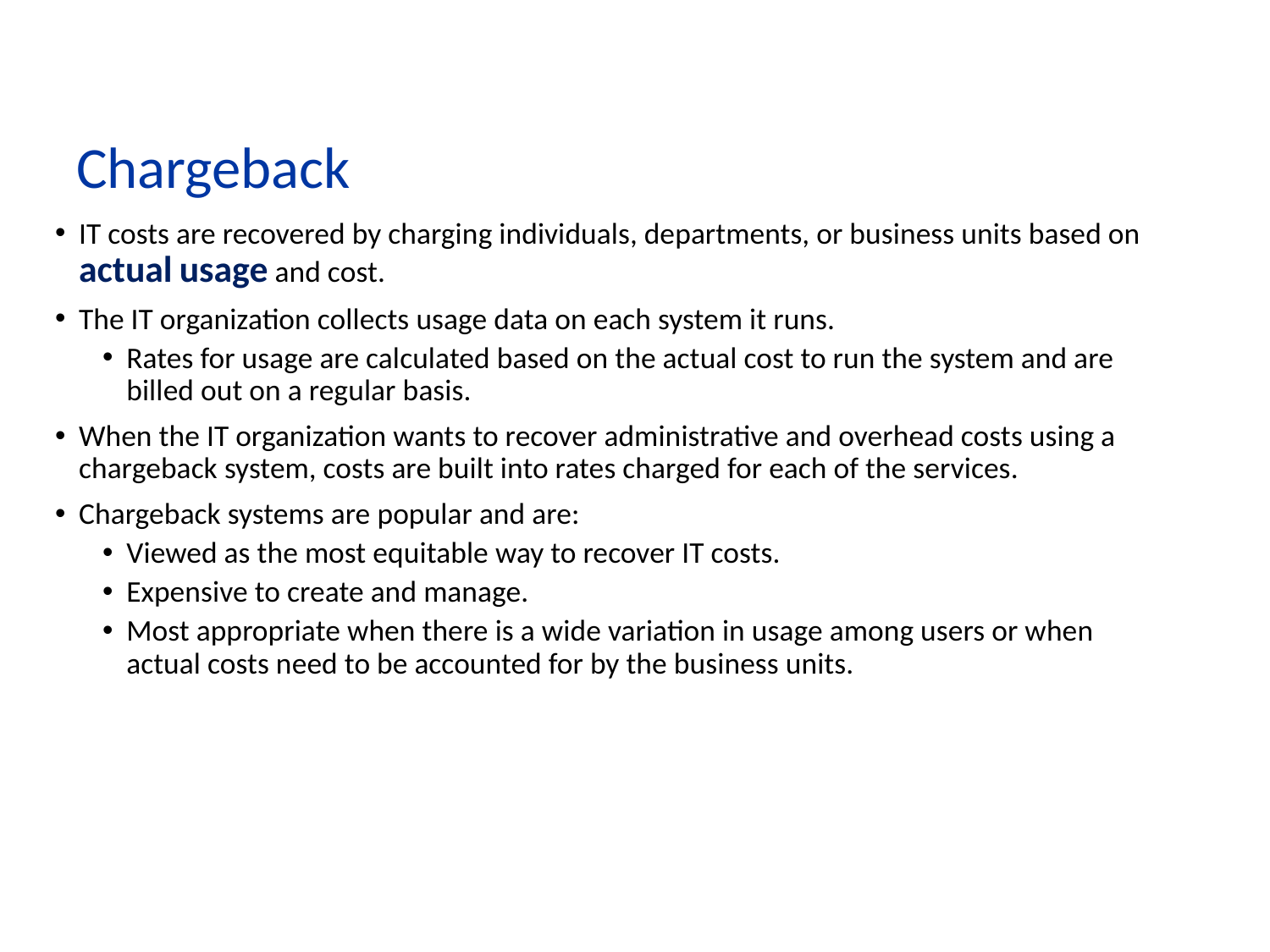

# Chargeback
IT costs are recovered by charging individuals, departments, or business units based on actual usage and cost.
The IT organization collects usage data on each system it runs.
Rates for usage are calculated based on the actual cost to run the system and are billed out on a regular basis.
When the IT organization wants to recover administrative and overhead costs using a chargeback system, costs are built into rates charged for each of the services.
Chargeback systems are popular and are:
Viewed as the most equitable way to recover IT costs.
Expensive to create and manage.
Most appropriate when there is a wide variation in usage among users or when actual costs need to be accounted for by the business units.